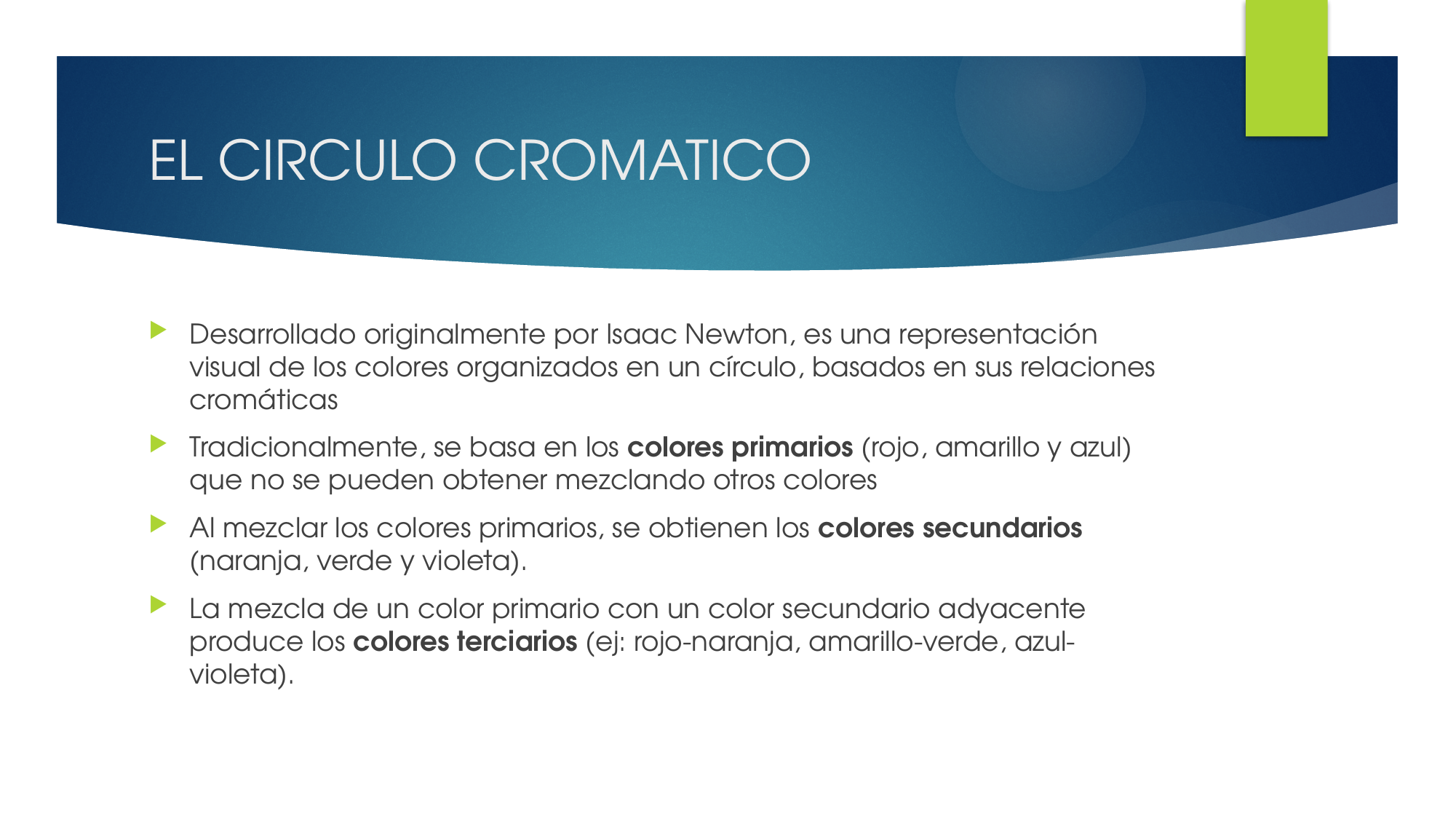

# EL CIRCULO CROMATICO
Desarrollado originalmente por Isaac Newton, es una representación visual de los colores organizados en un círculo, basados en sus relaciones cromáticas
Tradicionalmente, se basa en los colores primarios (rojo, amarillo y azul) que no se pueden obtener mezclando otros colores
Al mezclar los colores primarios, se obtienen los colores secundarios (naranja, verde y violeta).
La mezcla de un color primario con un color secundario adyacente produce los colores terciarios (ej: rojo-naranja, amarillo-verde, azul-violeta).